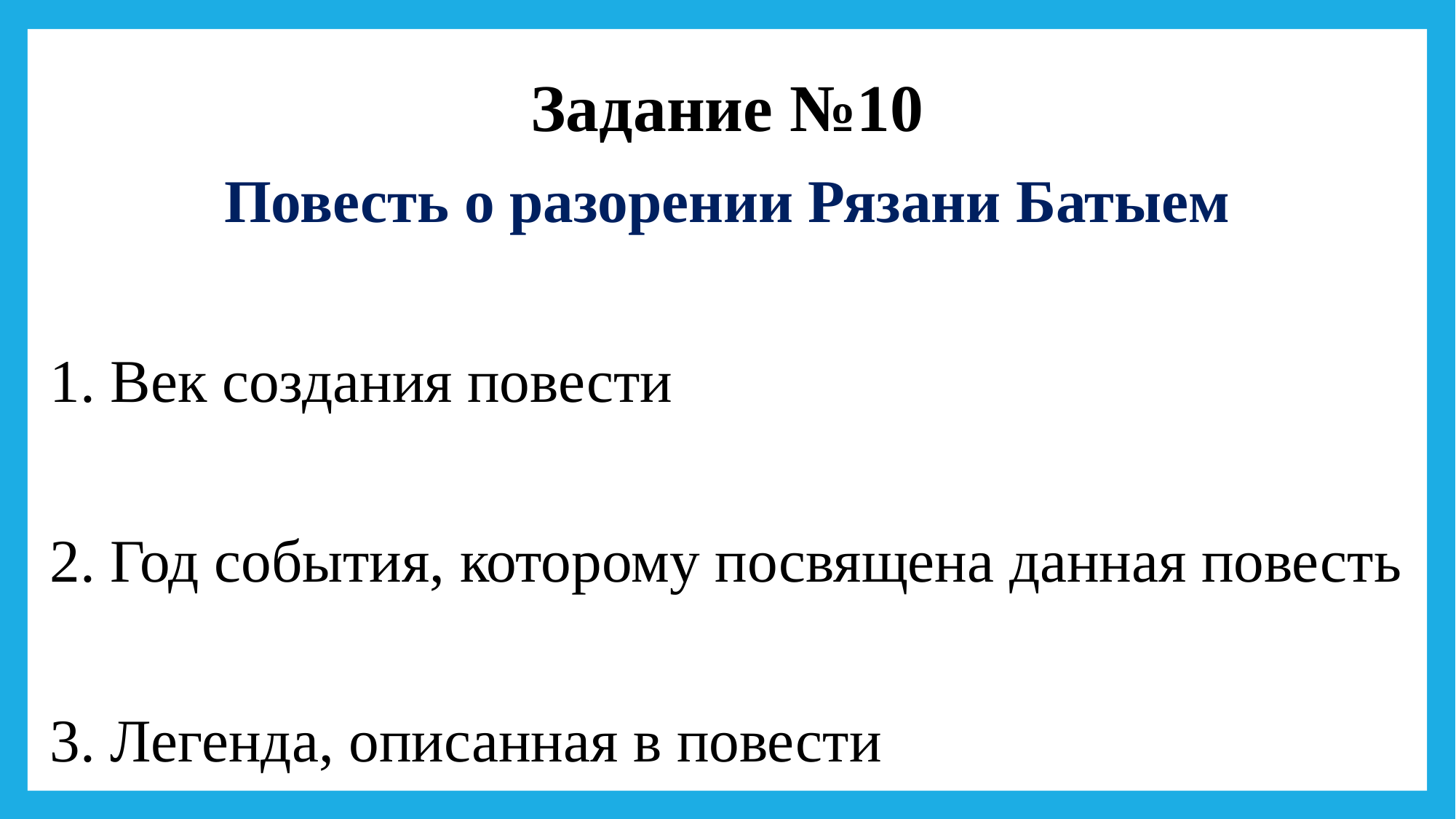

Задание №10
Повесть о разорении Рязани Батыем

1. Век создания повести

2. Год события, которому посвящена данная повесть

3. Легенда, описанная в повести